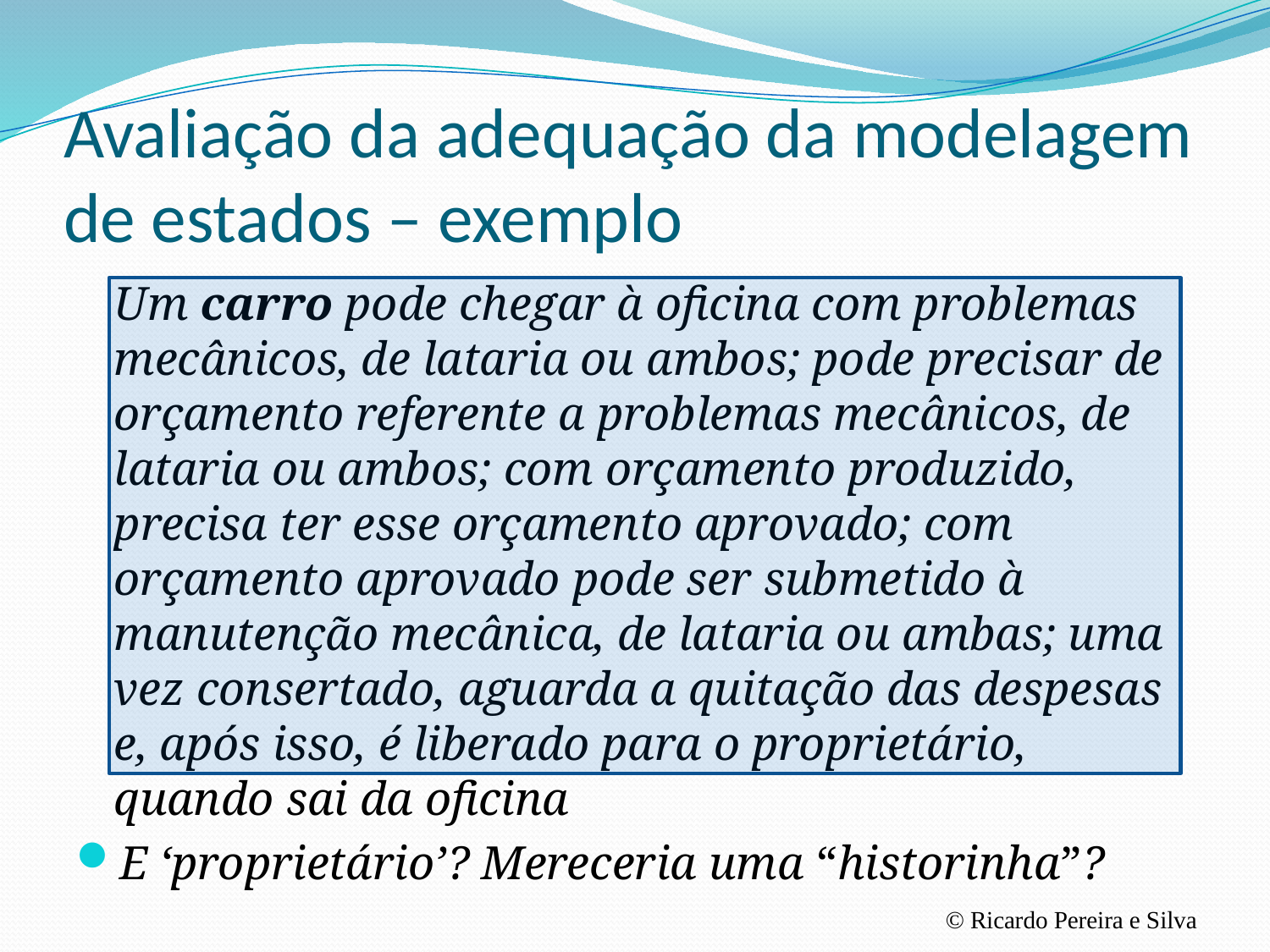

# Avaliação da adequação da modelagem de estados – exemplo
	Um carro pode chegar à oficina com problemas mecânicos, de lataria ou ambos; pode precisar de orçamento referente a problemas mecânicos, de lataria ou ambos; com orçamento produzido, precisa ter esse orçamento aprovado; com orçamento aprovado pode ser submetido à manutenção mecânica, de lataria ou ambas; uma vez consertado, aguarda a quitação das despesas e, após isso, é liberado para o proprietário, quando sai da oficina
E ‘proprietário’? Mereceria uma “historinha”?

© Ricardo Pereira e Silva